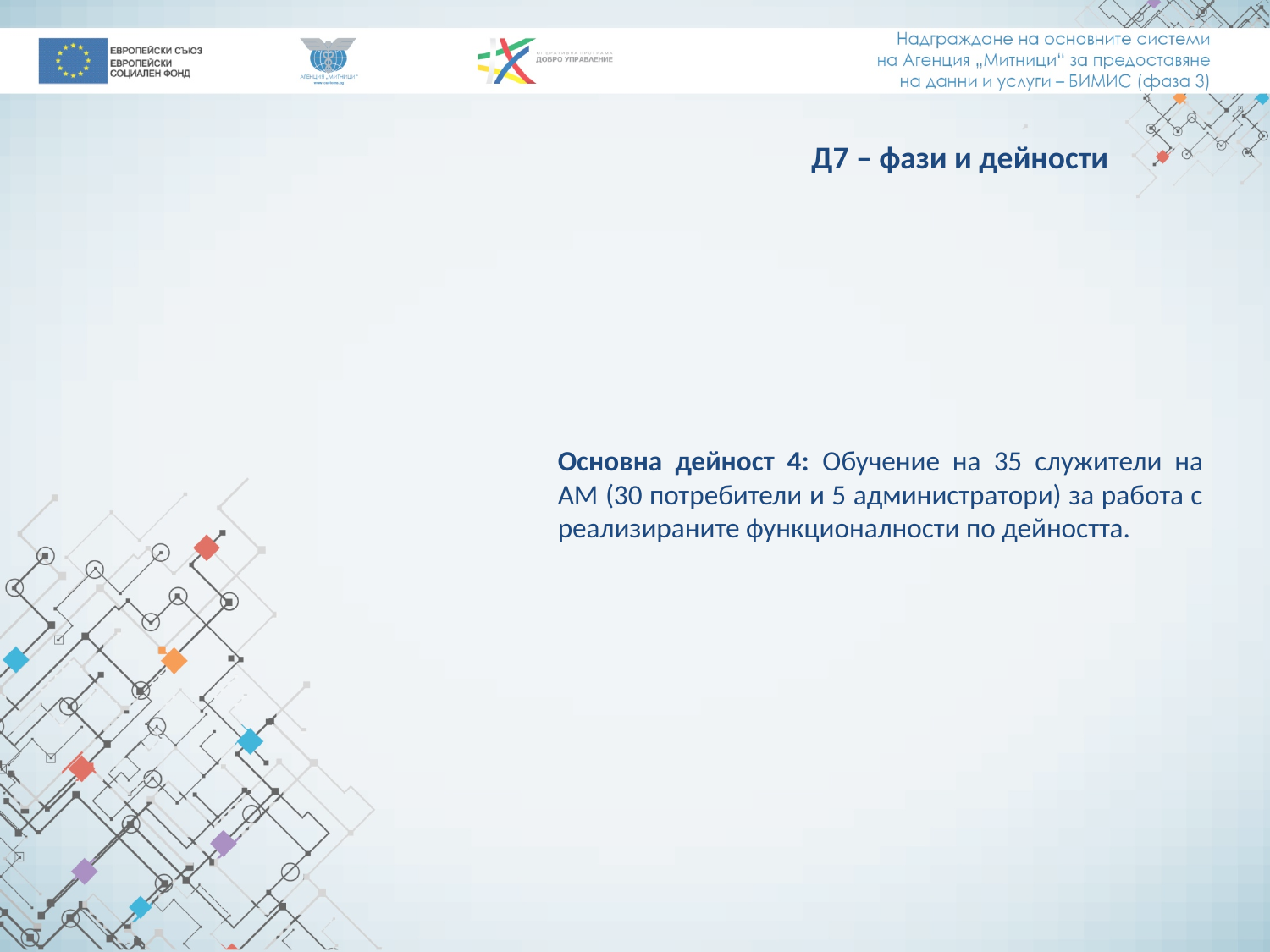

Д7 – фази и дейности
Основна дейност 4: Обучение на 35 служители на АМ (30 потребители и 5 администратори) за работа с реализираните функционалности по дейността.